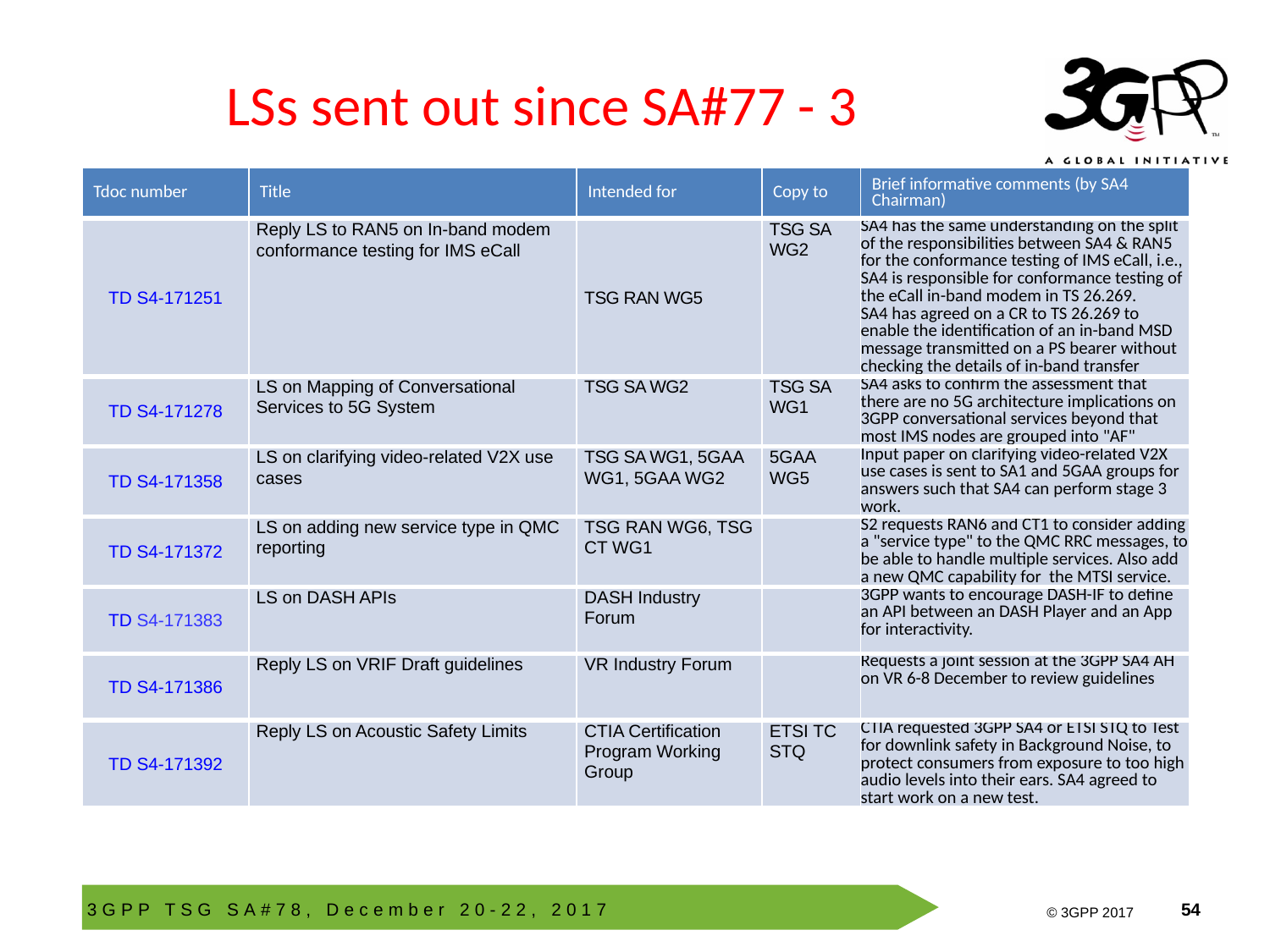

# LSs sent out since SA#77 - 3
| Tdoc number | Title | Intended for | Copy to | Brief informative comments (by SA4 Chairman) |
| --- | --- | --- | --- | --- |
| TD S4-171251 | Reply LS to RAN5 on In-band modem conformance testing for IMS eCall | TSG RAN WG5 | TSG SA WG2 | SA4 has the same understanding on the split of the responsibilities between SA4 & RAN5 for the conformance testing of IMS eCall, i.e., SA4 is responsible for conformance testing of the eCall in-band modem in TS 26.269. SA4 has agreed on a CR to TS 26.269 to enable the identification of an in-band MSD message transmitted on a PS bearer without checking the details of in-band transfer |
| TD S4-171278 | LS on Mapping of Conversational Services to 5G System | TSG SA WG2 | TSG SA WG1 | SA4 asks to confirm the assessment that there are no 5G architecture implications on 3GPP conversational services beyond that most IMS nodes are grouped into "AF" |
| TD S4-171358 | LS on clarifying video-related V2X use cases | TSG SA WG1, 5GAA WG1, 5GAA WG2 | 5GAA WG5 | Input paper on clarifying video-related V2X use cases is sent to SA1 and 5GAA groups for answers such that SA4 can perform stage 3 work. |
| TD S4-171372 | LS on adding new service type in QMC reporting | TSG RAN WG6, TSG CT WG1 |  | S2 requests RAN6 and CT1 to consider adding a "service type" to the QMC RRC messages, to be able to handle multiple services. Also add a new QMC capability for the MTSI service. |
| TD S4-171383 | LS on DASH APIs | DASH Industry Forum |  | 3GPP wants to encourage DASH-IF to define an API between an DASH Player and an App for interactivity. |
| TD S4-171386 | Reply LS on VRIF Draft guidelines | VR Industry Forum |  | Requests a joint session at the 3GPP SA4 AH on VR 6-8 December to review guidelines |
| TD S4-171392 | Reply LS on Acoustic Safety Limits | CTIA Certification Program Working Group | ETSI TC STQ | CTIA requested 3GPP SA4 or ETSI STQ to Test for downlink safety in Background Noise, to protect consumers from exposure to too high audio levels into their ears. SA4 agreed to start work on a new test. |